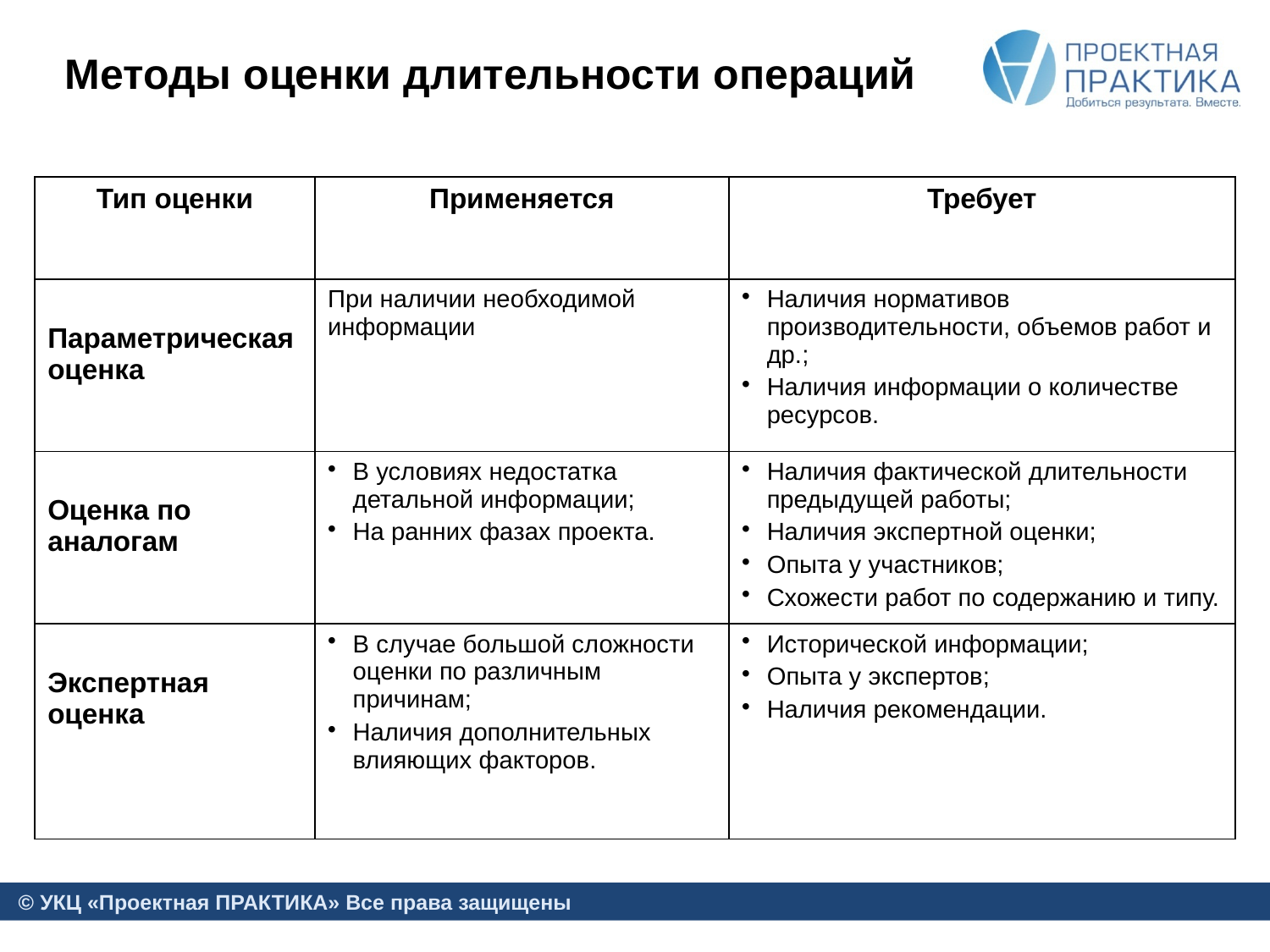

# Методы оценки длительности операций
| Тип оценки | Применяется | Требует |
| --- | --- | --- |
| Параметрическая оценка | При наличии необходимой информации | Наличия нормативов производительности, объемов работ и др.; Наличия информации о количестве ресурсов. |
| Оценка по аналогам | В условиях недостатка детальной информации; На ранних фазах проекта. | Наличия фактической длительности предыдущей работы; Наличия экспертной оценки; Опыта у участников; Схожести работ по содержанию и типу. |
| Экспертная оценка | В случае большой сложности оценки по различным причинам; Наличия дополнительных влияющих факторов. | Исторической информации; Опыта у экспертов; Наличия рекомендации. |